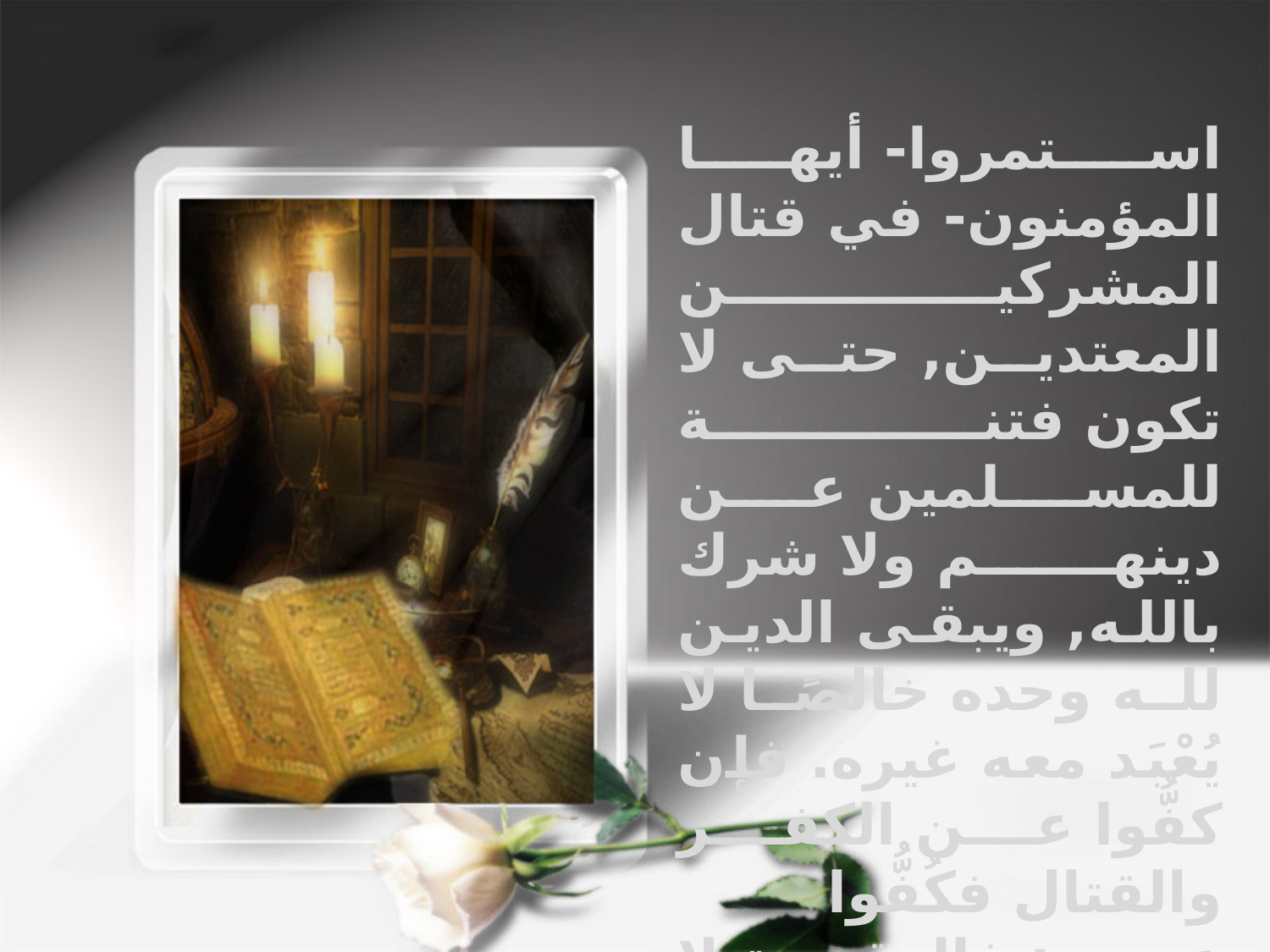

استمروا- أيها المؤمنون- في قتال المشركين المعتدين, حتى لا تكون فتنة للمسلمين عن دينهم ولا شرك بالله, ويبقى الدين لله وحده خالصًا لا يُعْبَد معه غيره. فإن كفُّوا عن الكفر والقتال فكُفُّوا عنهم; فالعقوبة لا تكون إلا على المستمرين على كفرهم وعدوانهم.   التفسير الميسر